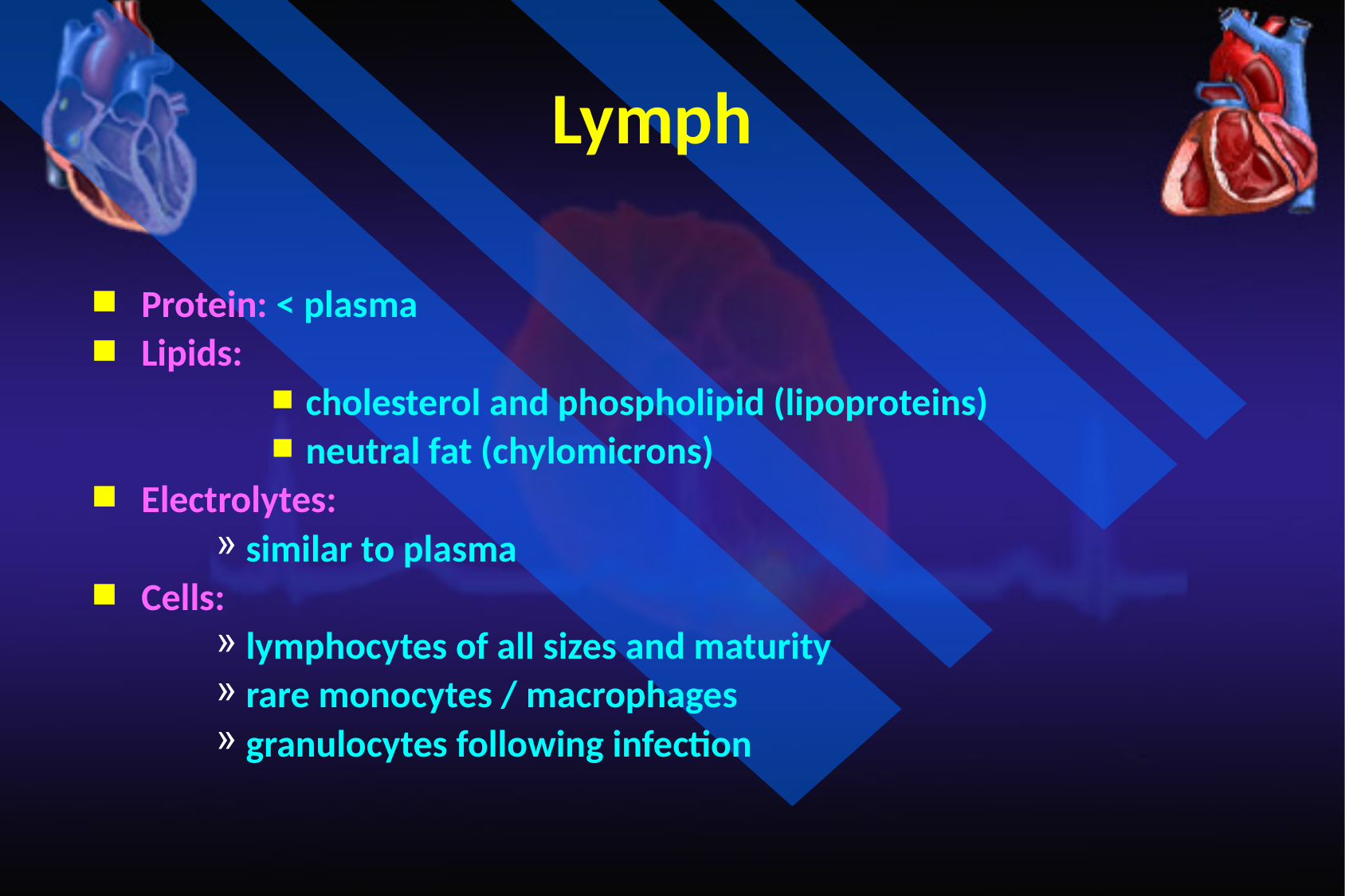

Lymph
Protein: < plasma
Lipids:
cholesterol and phospholipid (lipoproteins)
neutral fat (chylomicrons)
Electrolytes:
similar to plasma
Cells:
lymphocytes of all sizes and maturity
rare monocytes / macrophages
granulocytes following infection